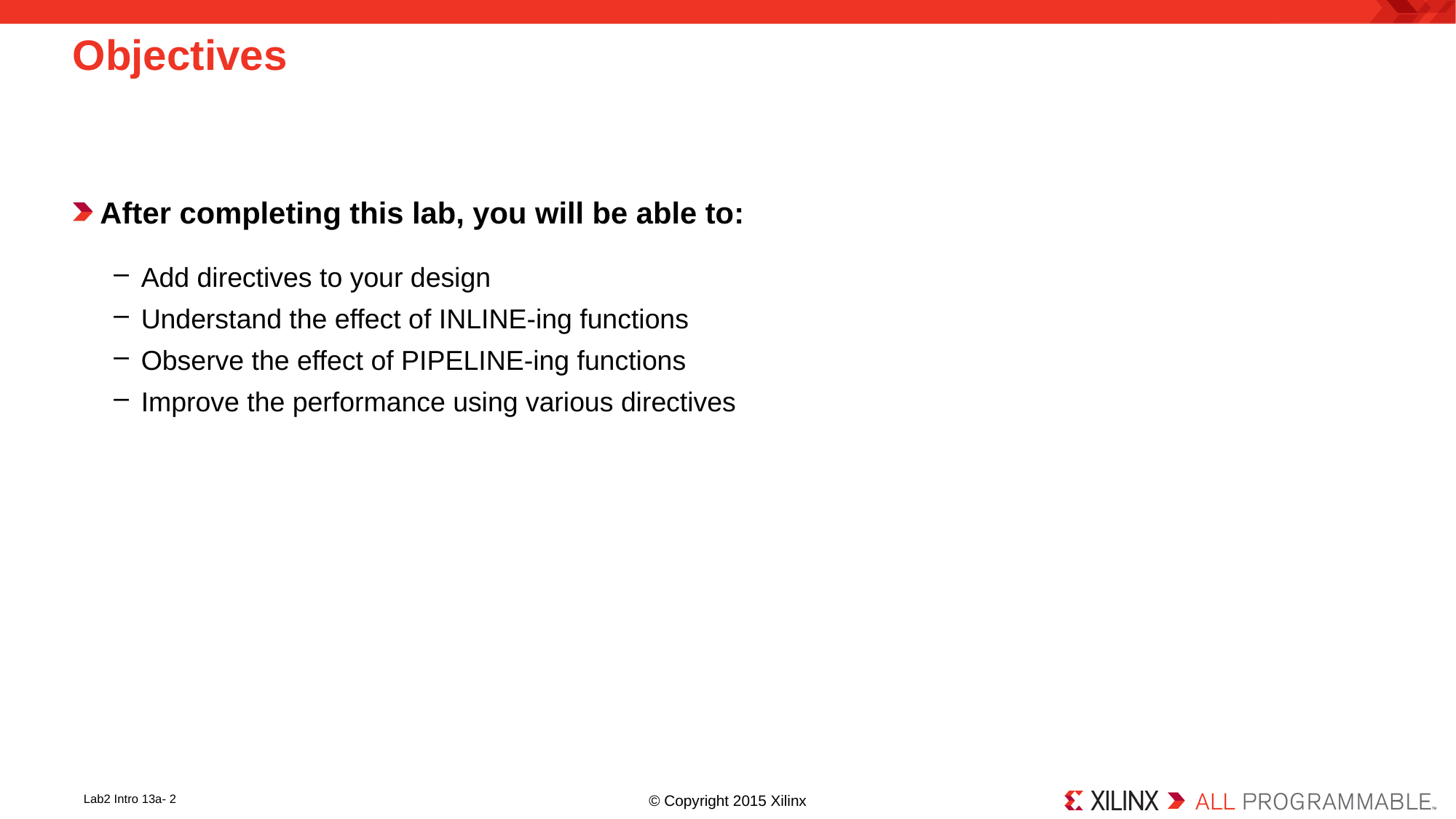

# Objectives
After completing this lab, you will be able to:

Add directives to your design
Understand the effect of INLINE-ing functions
Observe the effect of PIPELINE-ing functions
Improve the performance using various directives
Lab2 Intro 13a- 2
© Copyright 2015 Xilinx